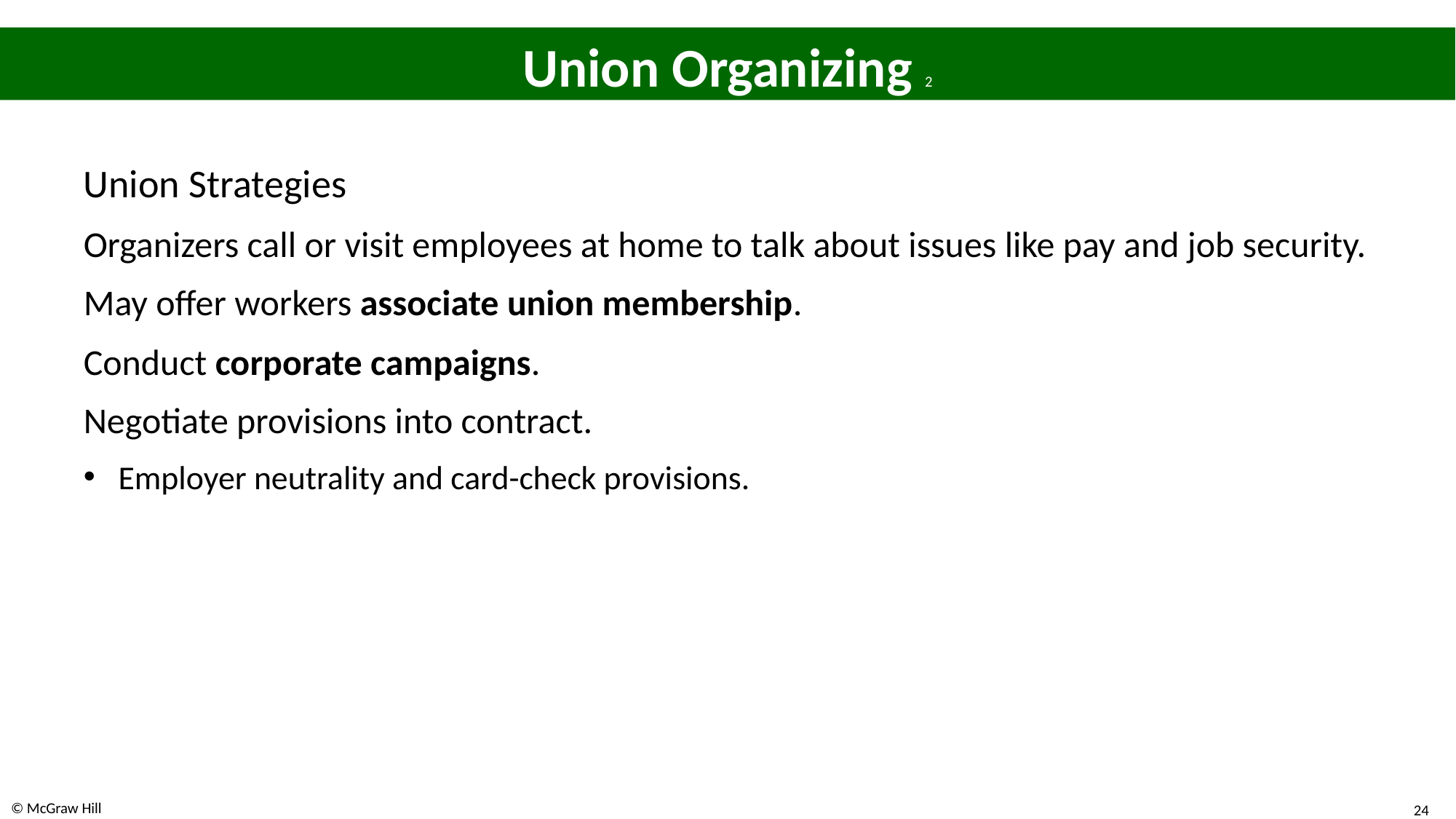

# Union Organizing 2
Union Strategies
Organizers call or visit employees at home to talk about issues like pay and job security.
May offer workers associate union membership.
Conduct corporate campaigns.
Negotiate provisions into contract.
Employer neutrality and card-check provisions.